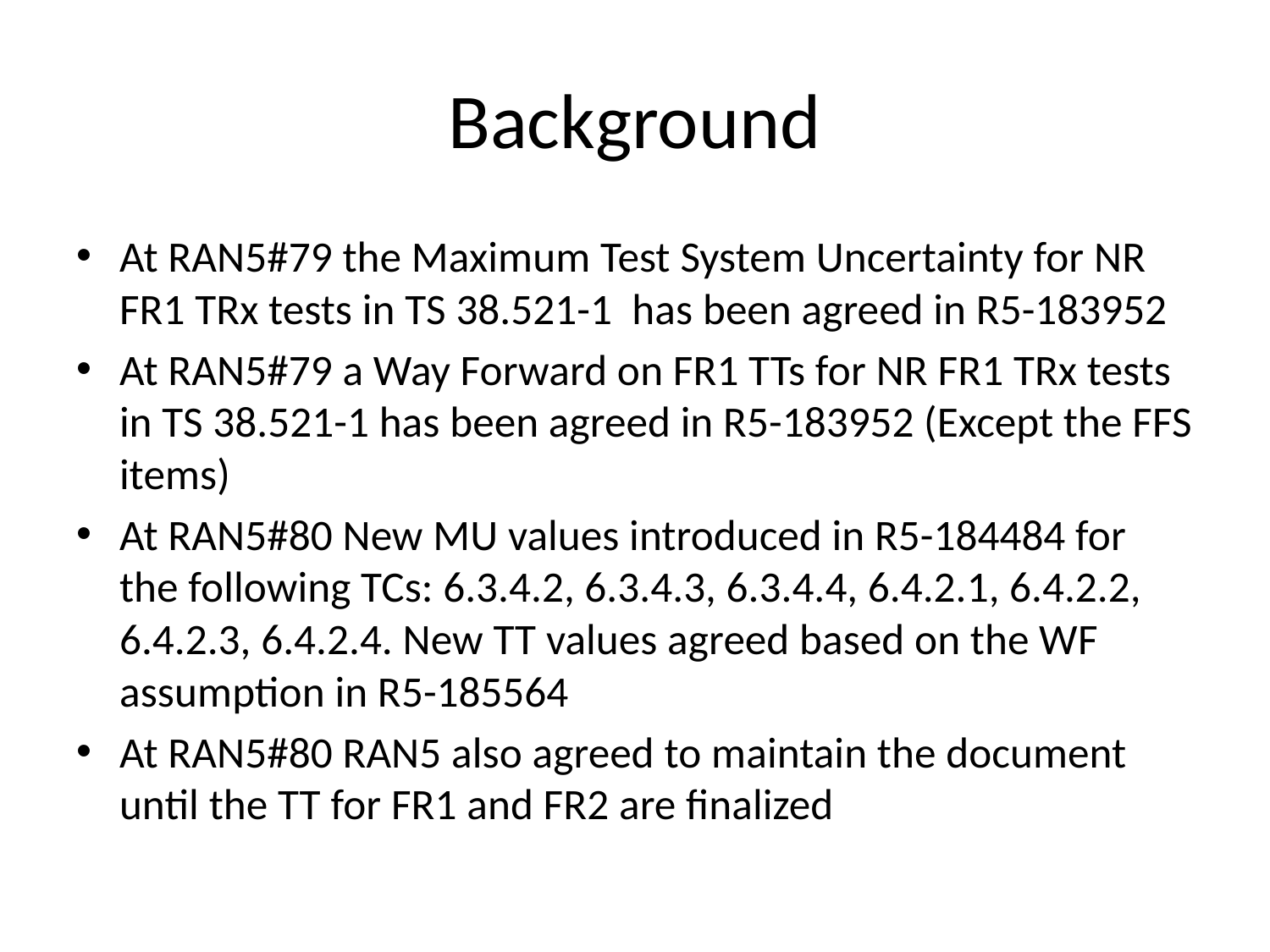

# Background
At RAN5#79 the Maximum Test System Uncertainty for NR FR1 TRx tests in TS 38.521-1  has been agreed in R5-183952
At RAN5#79 a Way Forward on FR1 TTs for NR FR1 TRx tests in TS 38.521-1 has been agreed in R5-183952 (Except the FFS items)
At RAN5#80 New MU values introduced in R5-184484 for the following TCs: 6.3.4.2, 6.3.4.3, 6.3.4.4, 6.4.2.1, 6.4.2.2, 6.4.2.3, 6.4.2.4. New TT values agreed based on the WF assumption in R5-185564
At RAN5#80 RAN5 also agreed to maintain the document until the TT for FR1 and FR2 are finalized